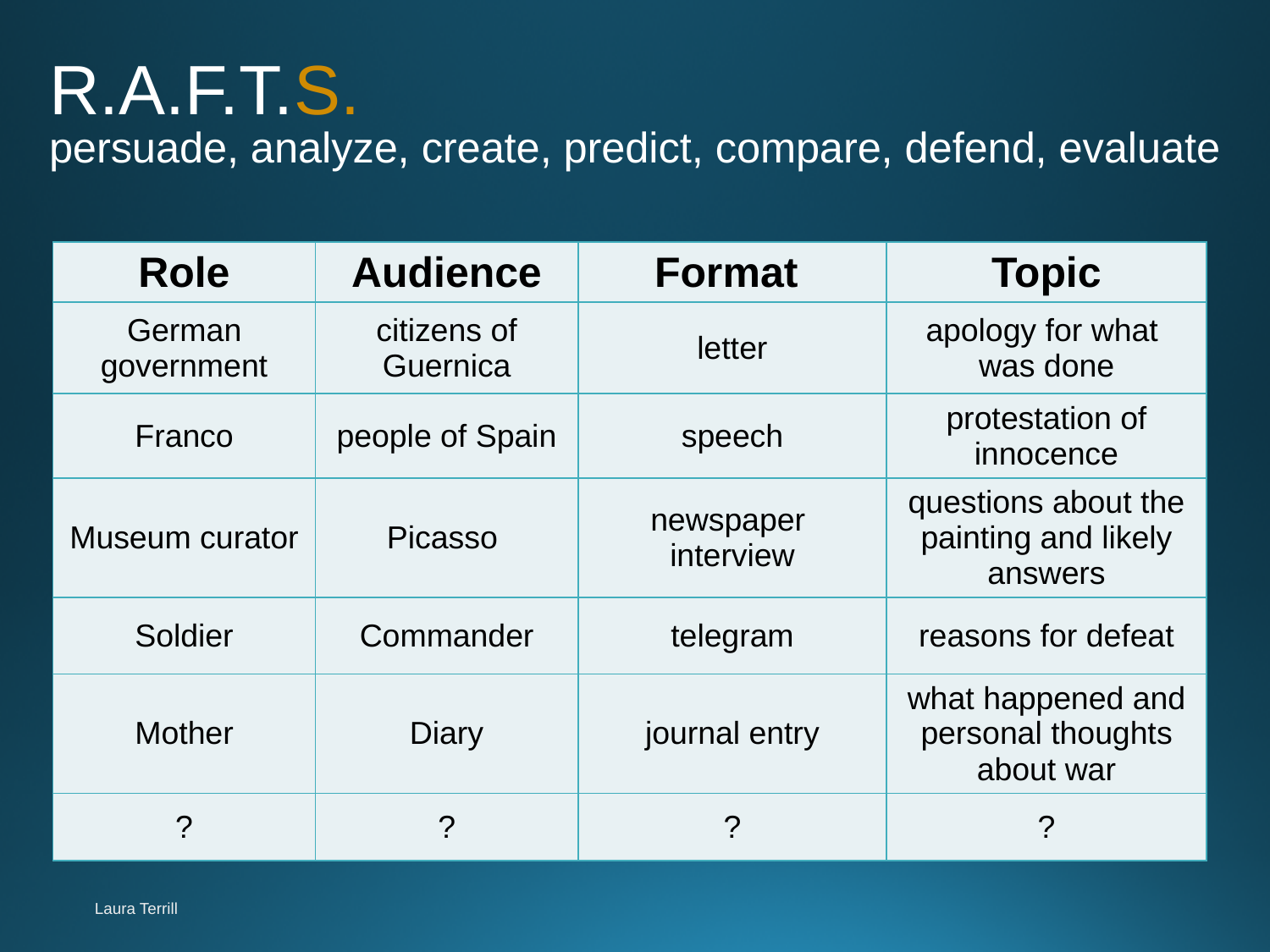

# R.A.F.T.S. persuade, analyze, create, predict, compare, defend, evaluate

| Role | Audience | Format | Topic |
| --- | --- | --- | --- |
| German government | citizens of Guernica | letter | apology for what was done |
| Franco | people of Spain | speech | protestation of innocence |
| Museum curator | Picasso | newspaper interview | questions about the painting and likely answers |
| Soldier | Commander | telegram | reasons for defeat |
| Mother | Diary | journal entry | what happened and personal thoughts about war |
| ? | ? | ? | ? |
Laura Terrill